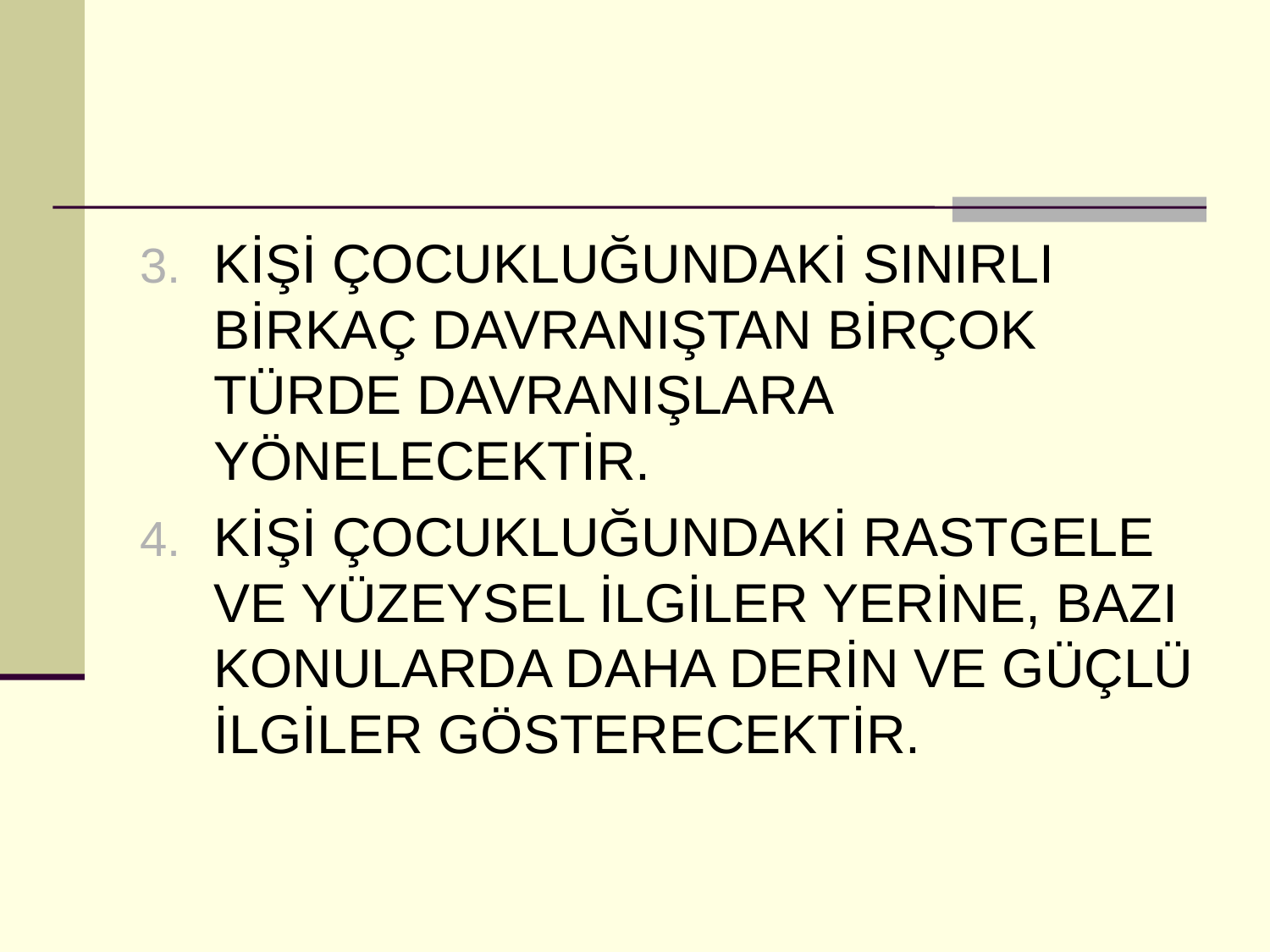

#
KİŞİ ÇOCUKLUĞUNDAKİ SINIRLI BİRKAÇ DAVRANIŞTAN BİRÇOK TÜRDE DAVRANIŞLARA YÖNELECEKTİR.
KİŞİ ÇOCUKLUĞUNDAKİ RASTGELE VE YÜZEYSEL İLGİLER YERİNE, BAZI KONULARDA DAHA DERİN VE GÜÇLÜ İLGİLER GÖSTERECEKTİR.